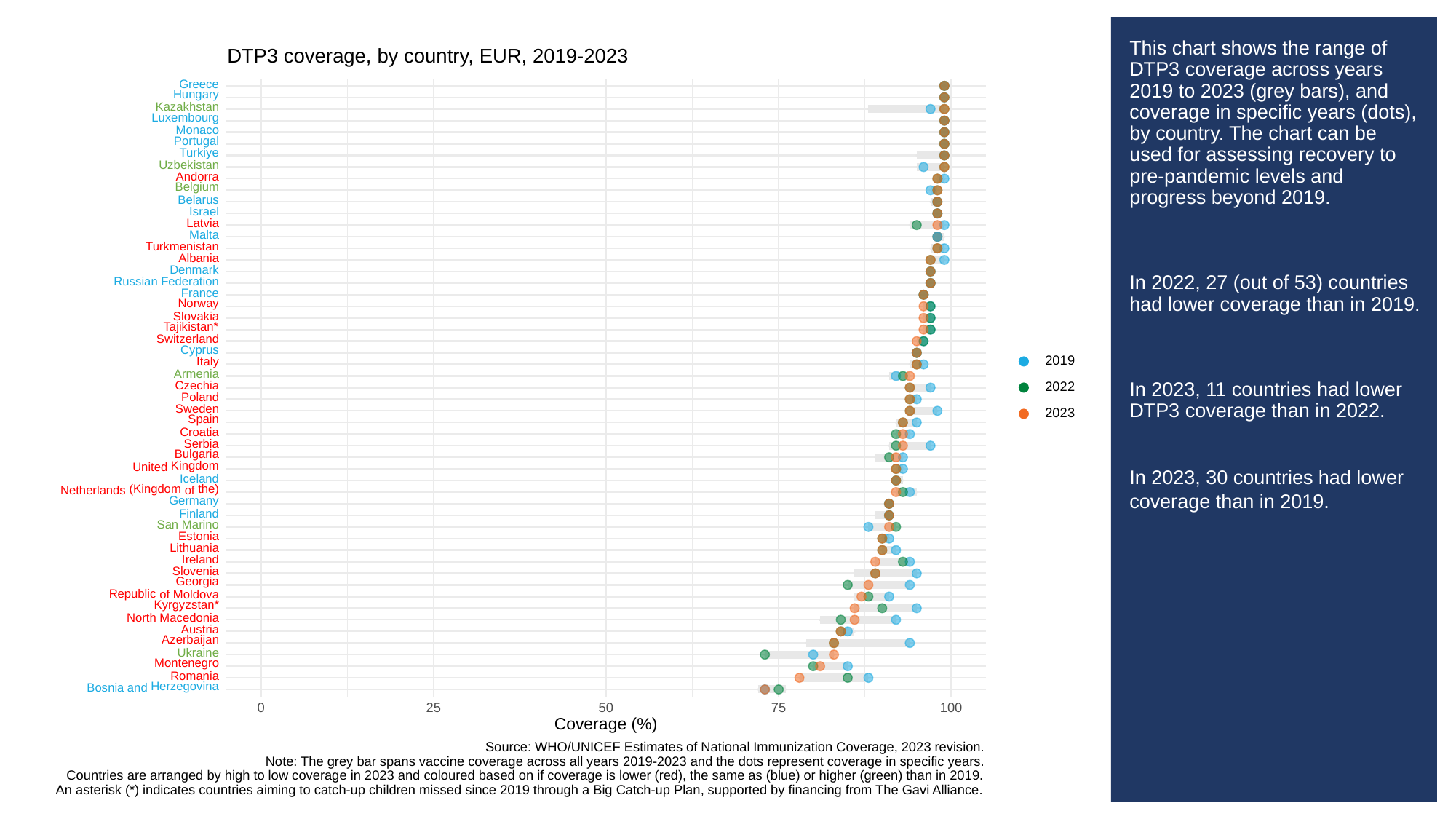

# This chart shows the range of DTP3 coverage across years 2019 to 2023 (grey bars), and coverage in specific years (dots), by country. The chart can be used for assessing recovery to pre-pandemic levels and progress beyond 2019.

In 2022, 27 (out of 53) countries had lower coverage than in 2019.

In 2023, 11 countries had lower DTP3 coverage than in 2022.

In 2023, 30 countries had lower coverage than in 2019.

DTP3 coverage, by country, EUR, 2019-2023

Greece

Hungary

Kazakhstan

Luxembourg

Monaco

Portugal

Turkiye

Uzbekistan

Andorra

Belgium

Belarus

Israel

Latvia

Malta

Turkmenistan

Albania

Denmark

Russian
Federation

France

Norway

Slovakia

Tajikistan*

Switzerland

Cyprus

Italy
2019

Armenia

Czechia
2022

Poland

Sweden

2023

Spain

Croatia

Serbia

Bulgaria

Kingdom
United

Iceland

(Kingdom
the)
of
Netherlands

Germany

Finland

San
Marino

Estonia

Lithuania

Ireland

Slovenia

Georgia

Republic
of
Moldova

Kyrgyzstan*

North
Macedonia

Austria

Azerbaijan

Ukraine

Montenegro

Romania

Herzegovina
Bosnia
and

0
25
50
100
75
Coverage (%)
Source: WHO/UNICEF Estimates of National Immunization Coverage, 2023 revision.
Note: The grey bar spans vaccine coverage across all years 2019-2023 and the dots represent coverage in specific years.
Countries are arranged by high to low coverage in 2023 and coloured based on if coverage is lower (red), the same as (blue) or higher (green) than in 2019.
An asterisk (*) indicates countries aiming to catch-up children missed since 2019 through a Big Catch-up Plan, supported by financing from The Gavi Alliance.